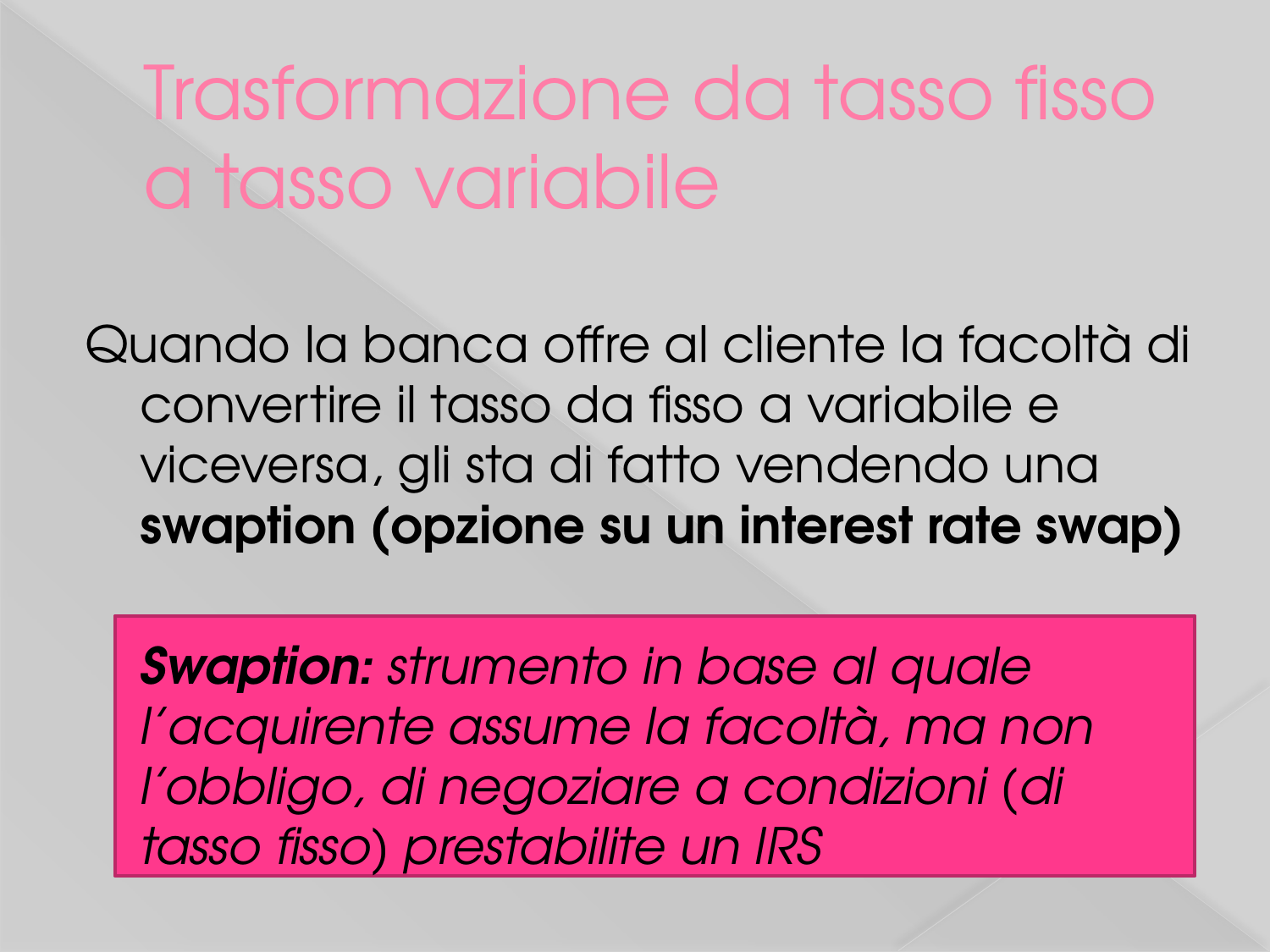

# Trasformazione da tasso fisso a tasso variabile
Quando la banca offre al cliente la facoltà di convertire il tasso da fisso a variabile e viceversa, gli sta di fatto vendendo una swaption (opzione su un interest rate swap)

	Swaption: strumento in base al quale l’acquirente assume la facoltà, ma non l’obbligo, di negoziare a condizioni (di tasso fisso) prestabilite un IRS